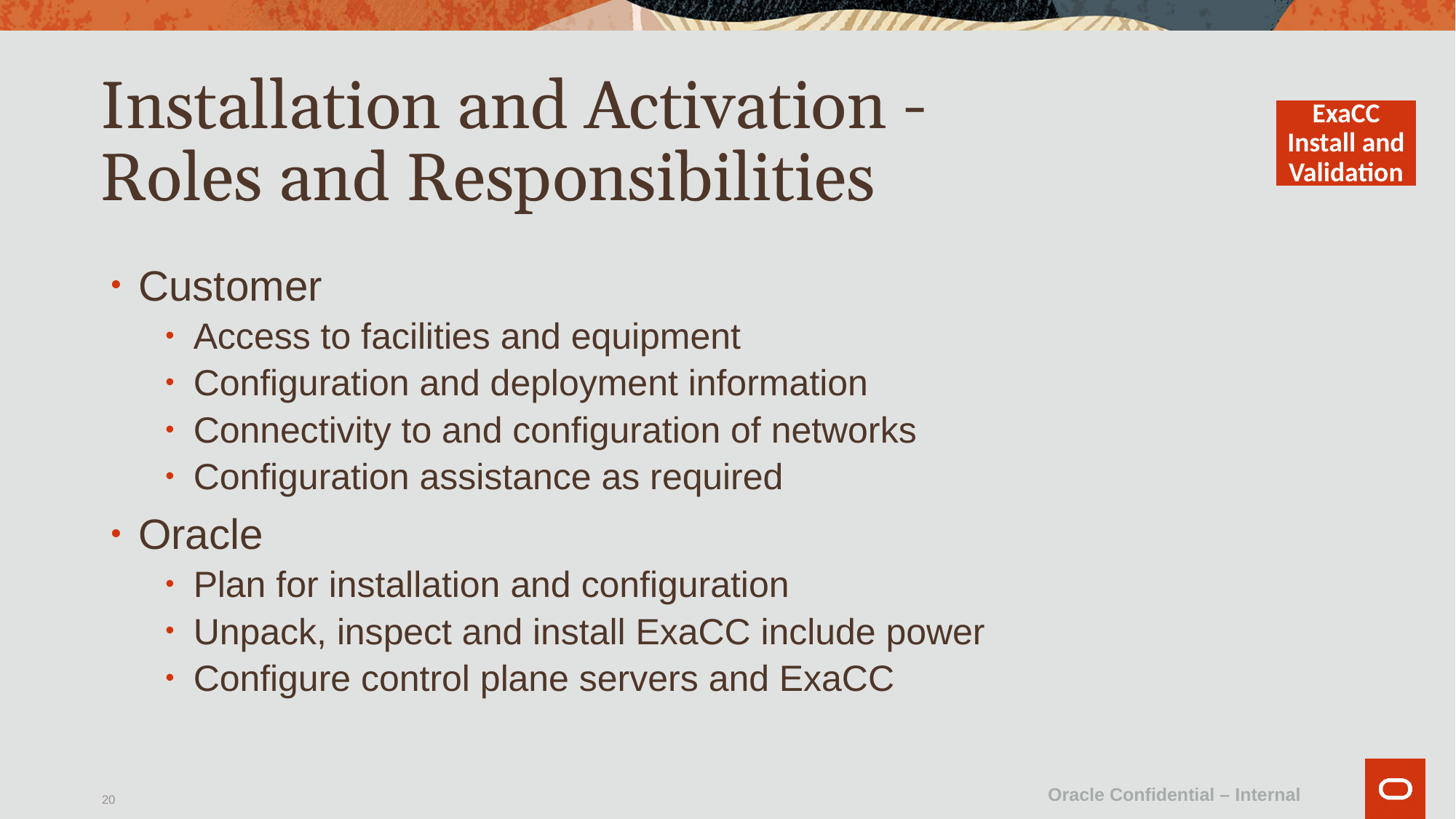

20
# Installation and Activation - Roles and Responsibilities
ExaCC Install and Validation
Customer
Access to facilities and equipment
Configuration and deployment information
Connectivity to and configuration of networks
Configuration assistance as required
Oracle
Plan for installation and configuration
Unpack, inspect and install ExaCC include power
Configure control plane servers and ExaCC

Oracle Confidential – Internal